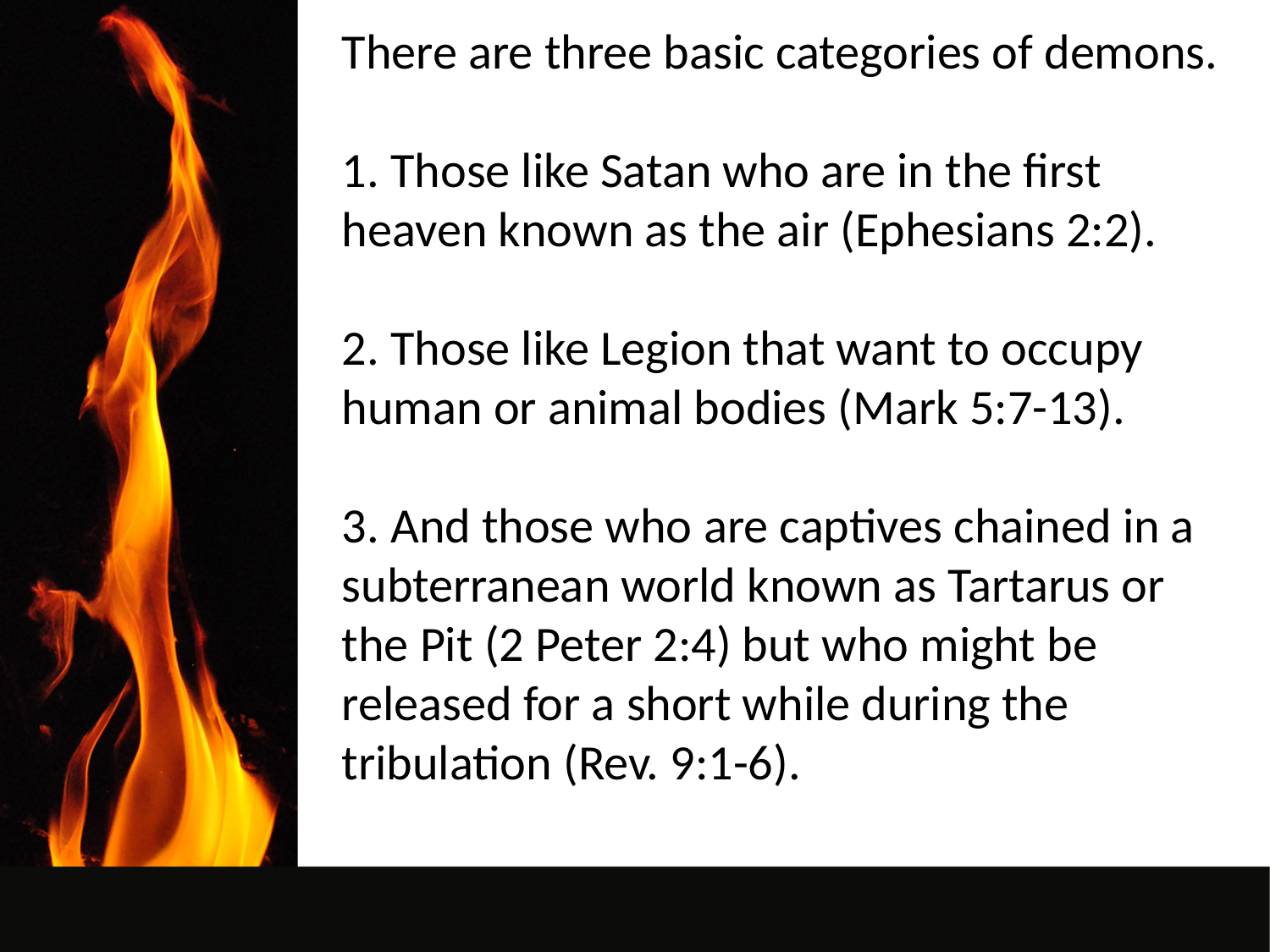

There are three basic categories of demons.
1. Those like Satan who are in the first heaven known as the air (Ephesians 2:2).
2. Those like Legion that want to occupy human or animal bodies (Mark 5:7-13).
3. And those who are captives chained in a subterranean world known as Tartarus or the Pit (2 Peter 2:4) but who might be released for a short while during the tribulation (Rev. 9:1-6).